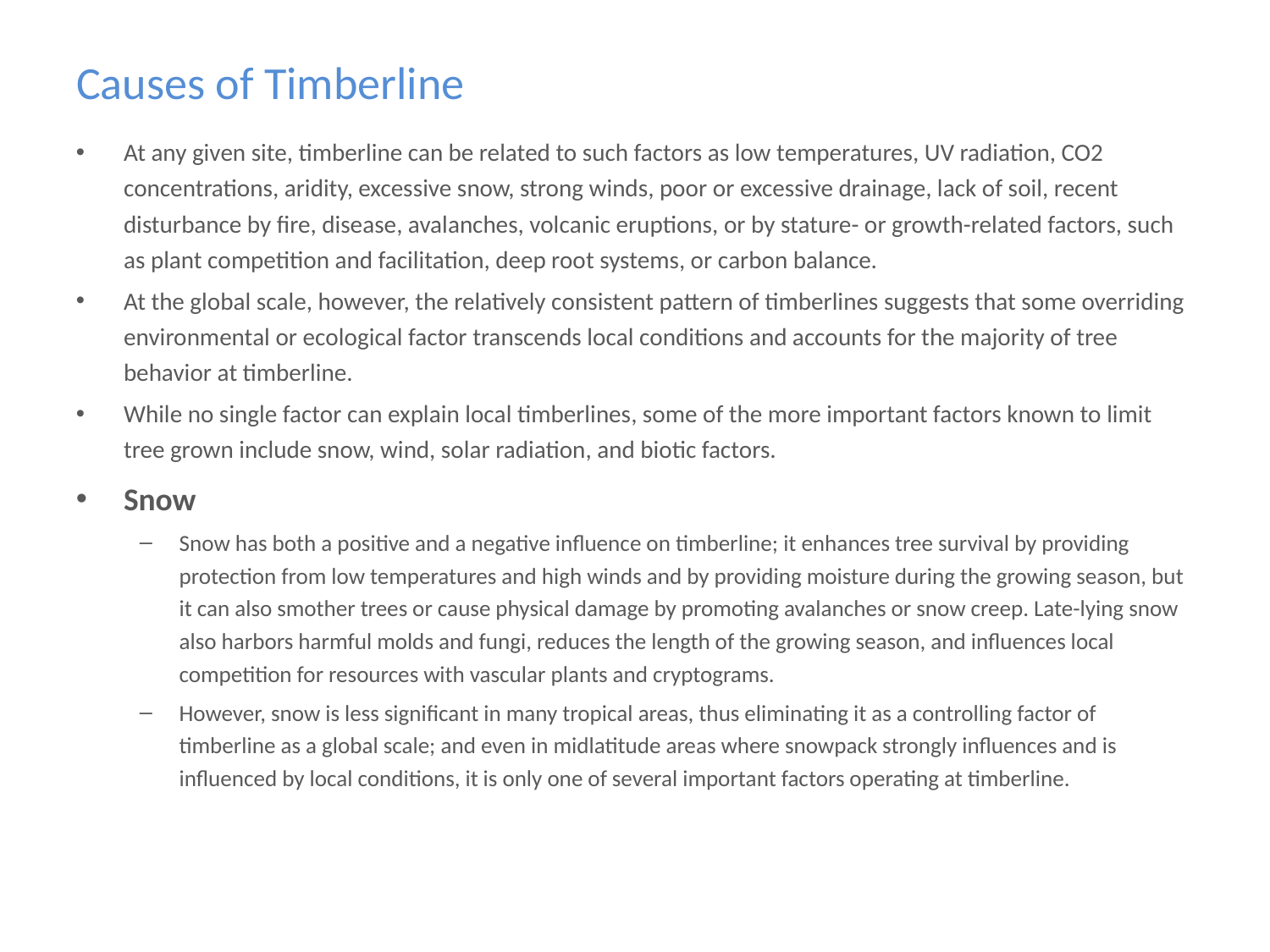

# Causes of Timberline
At any given site, timberline can be related to such factors as low temperatures, UV radiation, CO2 concentrations, aridity, excessive snow, strong winds, poor or excessive drainage, lack of soil, recent disturbance by fire, disease, avalanches, volcanic eruptions, or by stature- or growth-related factors, such as plant competition and facilitation, deep root systems, or carbon balance.
At the global scale, however, the relatively consistent pattern of timberlines suggests that some overriding environmental or ecological factor transcends local conditions and accounts for the majority of tree behavior at timberline.
While no single factor can explain local timberlines, some of the more important factors known to limit tree grown include snow, wind, solar radiation, and biotic factors.
Snow
Snow has both a positive and a negative influence on timberline; it enhances tree survival by providing protection from low temperatures and high winds and by providing moisture during the growing season, but it can also smother trees or cause physical damage by promoting avalanches or snow creep. Late-lying snow also harbors harmful molds and fungi, reduces the length of the growing season, and influences local competition for resources with vascular plants and cryptograms.
However, snow is less significant in many tropical areas, thus eliminating it as a controlling factor of timberline as a global scale; and even in midlatitude areas where snowpack strongly influences and is influenced by local conditions, it is only one of several important factors operating at timberline.